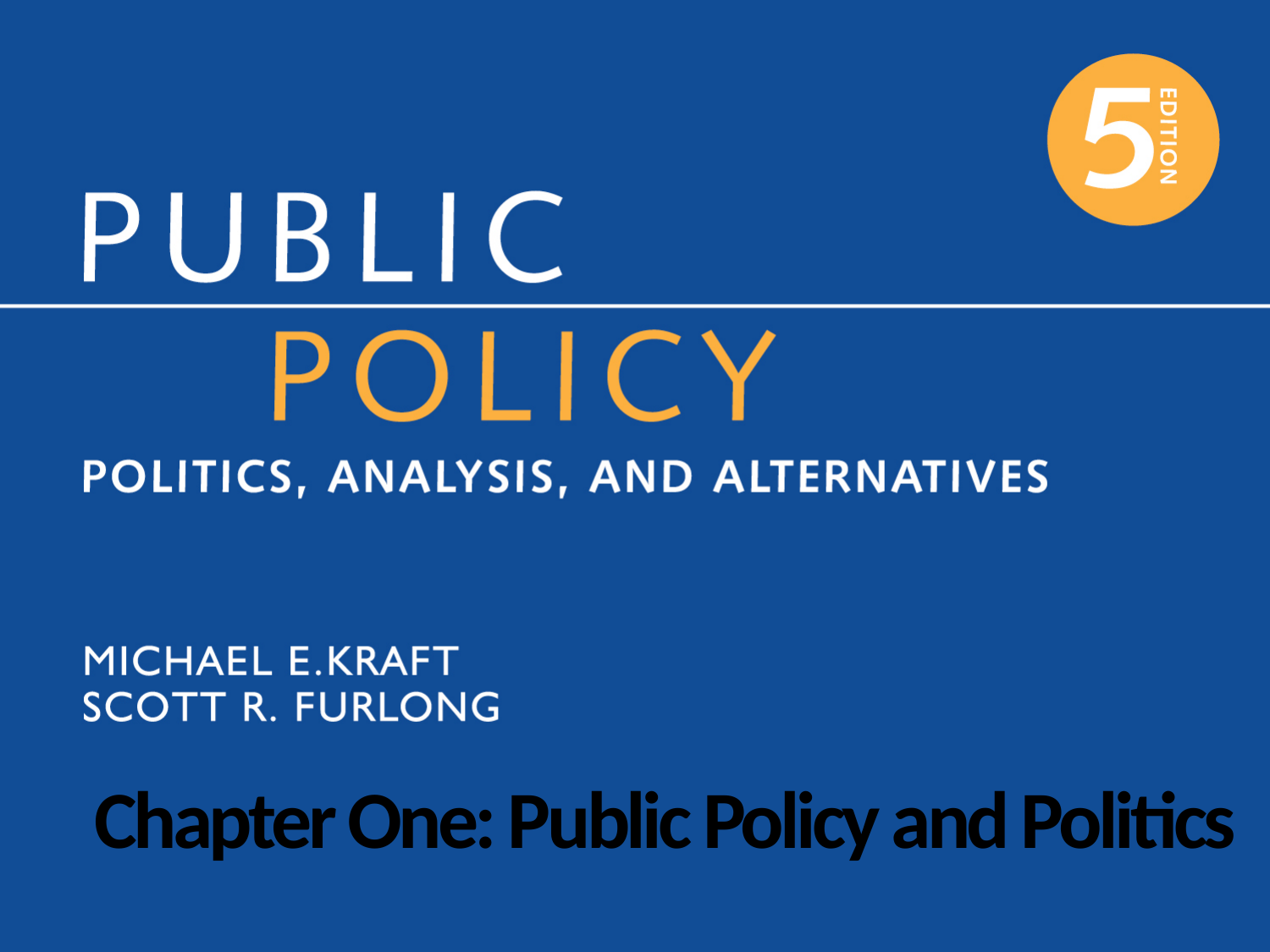

# Chapter One: Public Policy and Politics